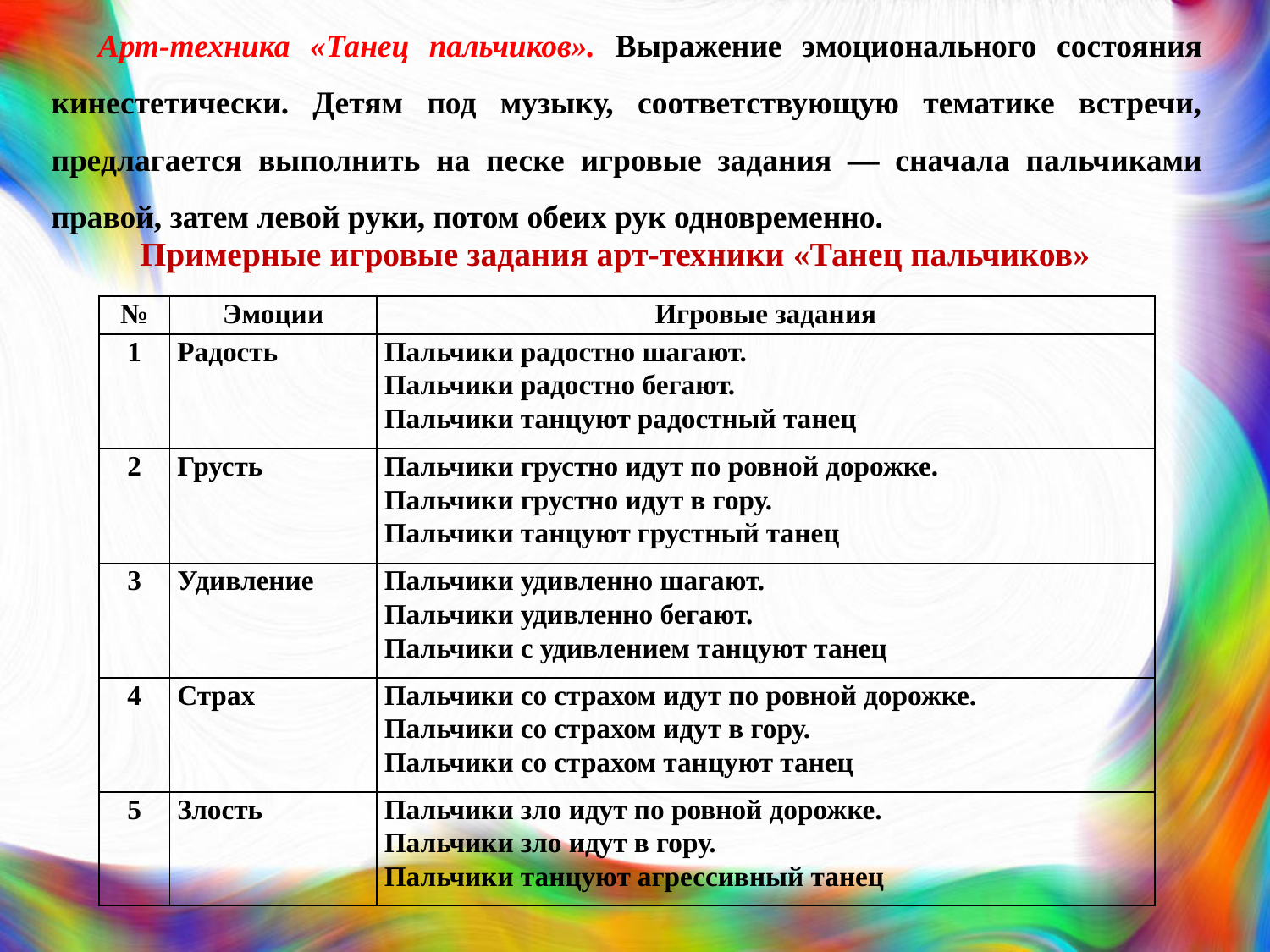

Арт-техника «Танец пальчиков». Выражение эмоционального состояния кинестетически. Детям под музыку, соответствующую тематике встречи, предлагается выполнить на песке игровые задания — сначала пальчиками правой, затем левой руки, потом обеих рук одновременно.
Примерные игровые задания арт-техники «Танец пальчиков»
| № | Эмоции | Игровые задания |
| --- | --- | --- |
| 1 | Радость | Пальчики радостно шагают. Пальчики радостно бегают. Пальчики танцуют радостный танец |
| 2 | Грусть | Пальчики грустно идут по ровной дорожке. Пальчики грустно идут в гору. Пальчики танцуют грустный танец |
| 3 | Удивление | Пальчики удивленно шагают. Пальчики удивленно бегают. Пальчики с удивлением танцуют танец |
| 4 | Страх | Пальчики со страхом идут по ровной дорожке. Пальчики со страхом идут в гору. Пальчики со страхом танцуют танец |
| 5 | Злость | Пальчики зло идут по ровной дорожке. Пальчики зло идут в гору. Пальчики танцуют агрессивный танец |